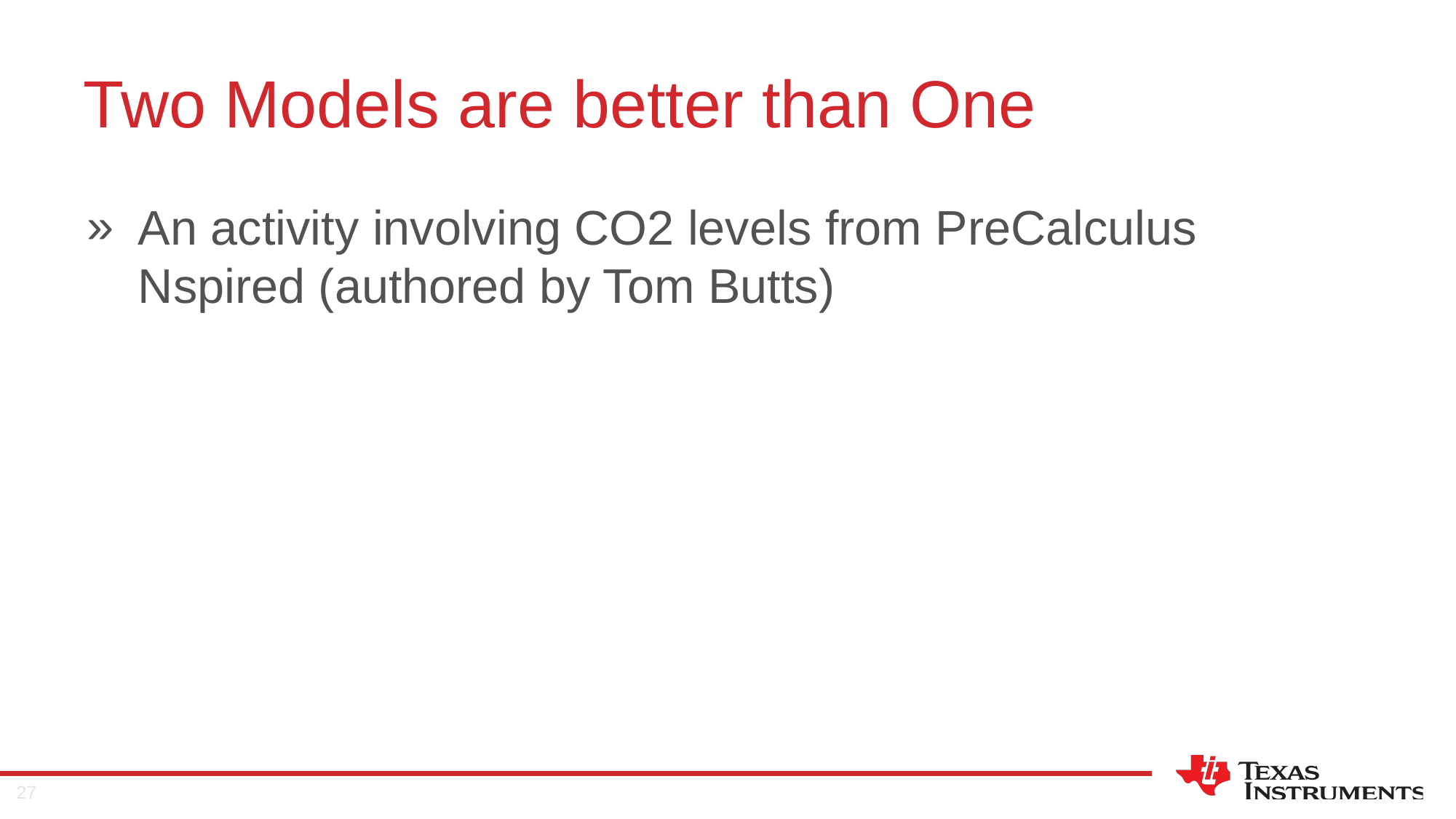

# Two Models are better than One
An activity involving CO2 levels from PreCalculus Nspired (authored by Tom Butts)